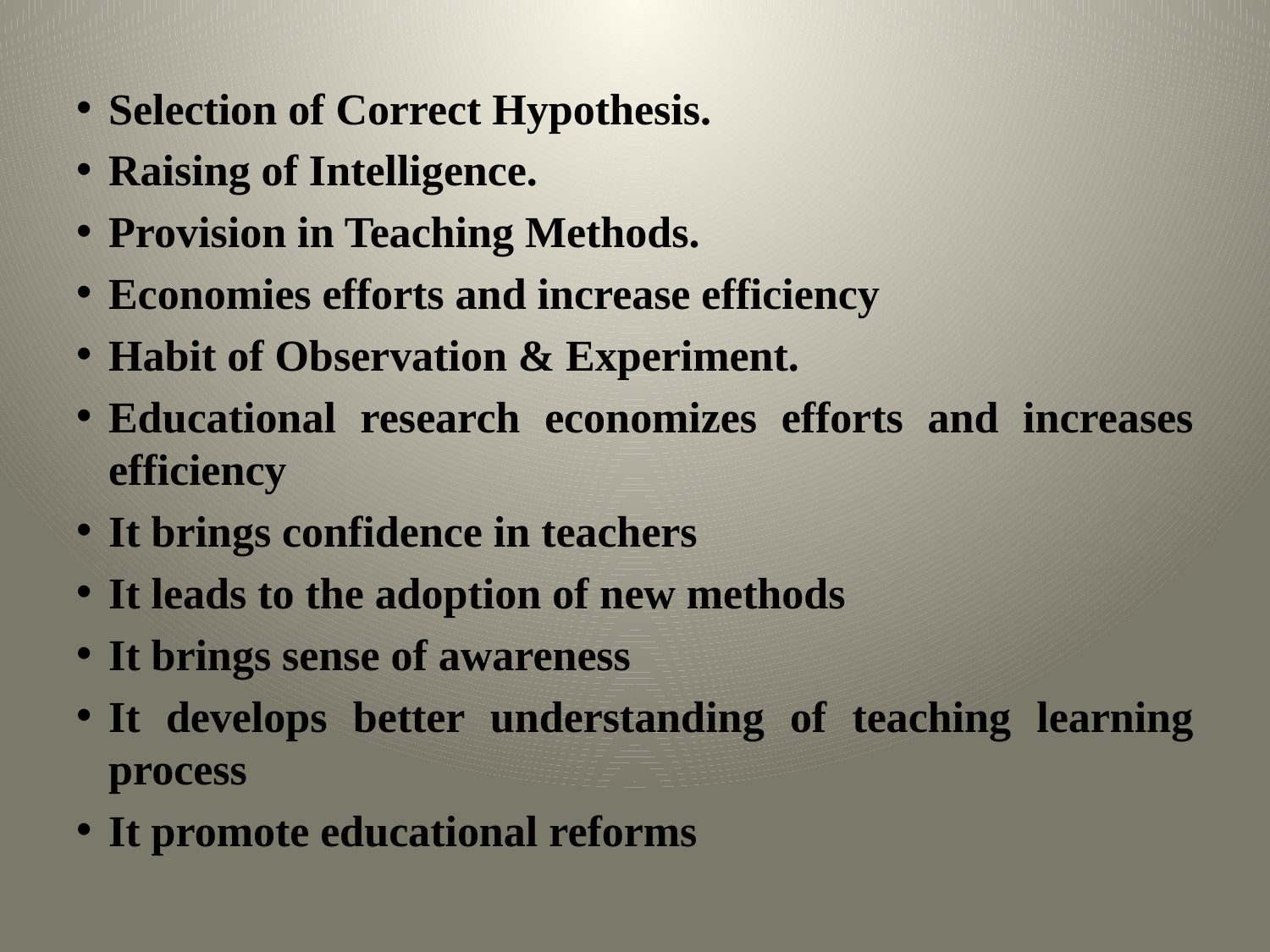

Selection of Correct Hypothesis.
Raising of Intelligence.
Provision in Teaching Methods.
Economies efforts and increase efficiency
Habit of Observation & Experiment.
Educational research economizes efforts and increases efficiency
It brings confidence in teachers
It leads to the adoption of new methods
It brings sense of awareness
It develops better understanding of teaching learning process
It promote educational reforms